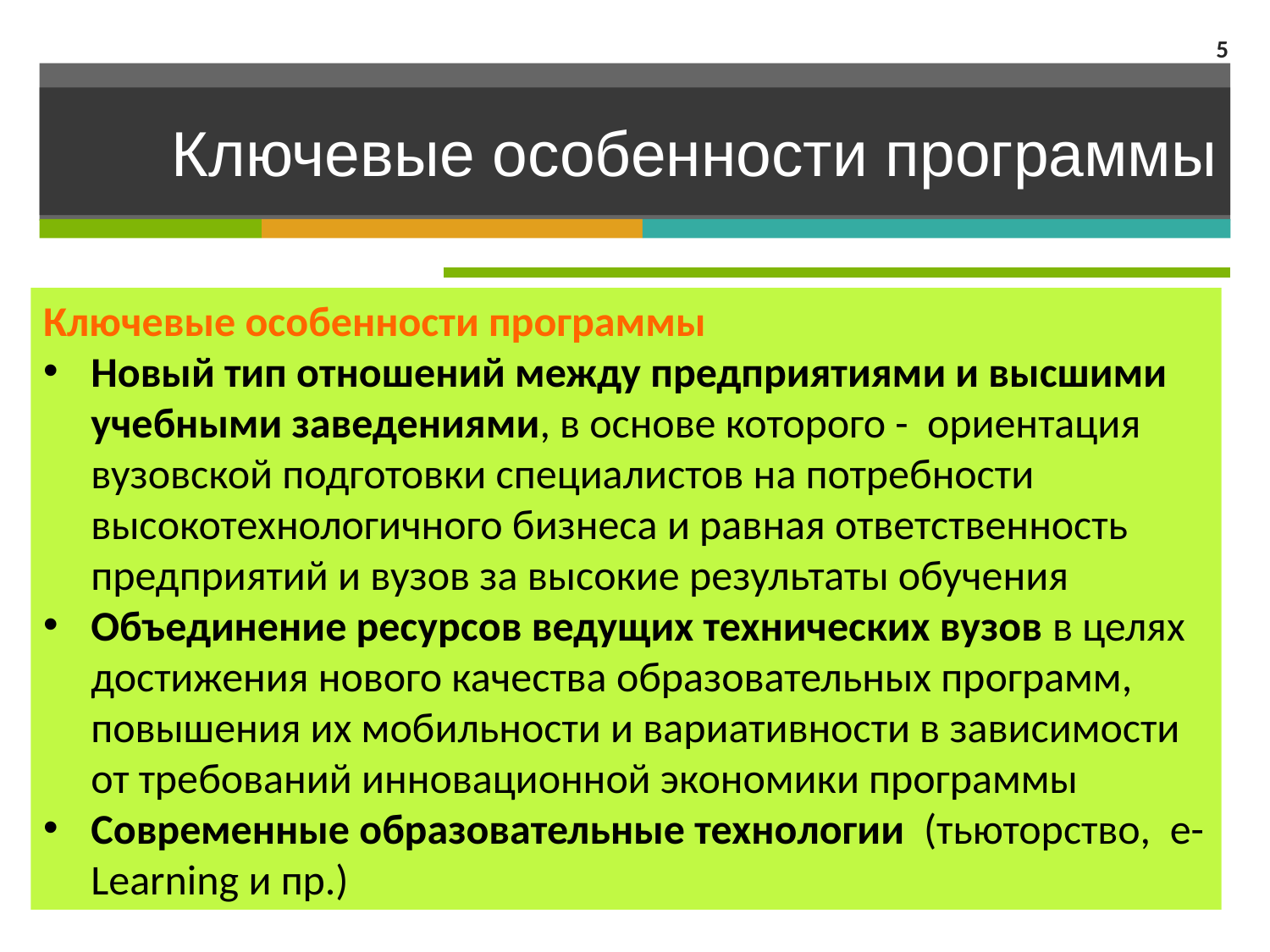

5
# Ключевые особенности программы
Ключевые особенности программы
Новый тип отношений между предприятиями и высшими учебными заведениями, в основе которого -  ориентация вузовской подготовки специалистов на потребности высокотехнологичного бизнеса и равная ответственность предприятий и вузов за высокие результаты обучения
Объединение ресурсов ведущих технических вузов в целях достижения нового качества образовательных программ, повышения их мобильности и вариативности в зависимости от требований инновационной экономики программы
Современные образовательные технологии  (тьюторство,  e-Learning и пр.)